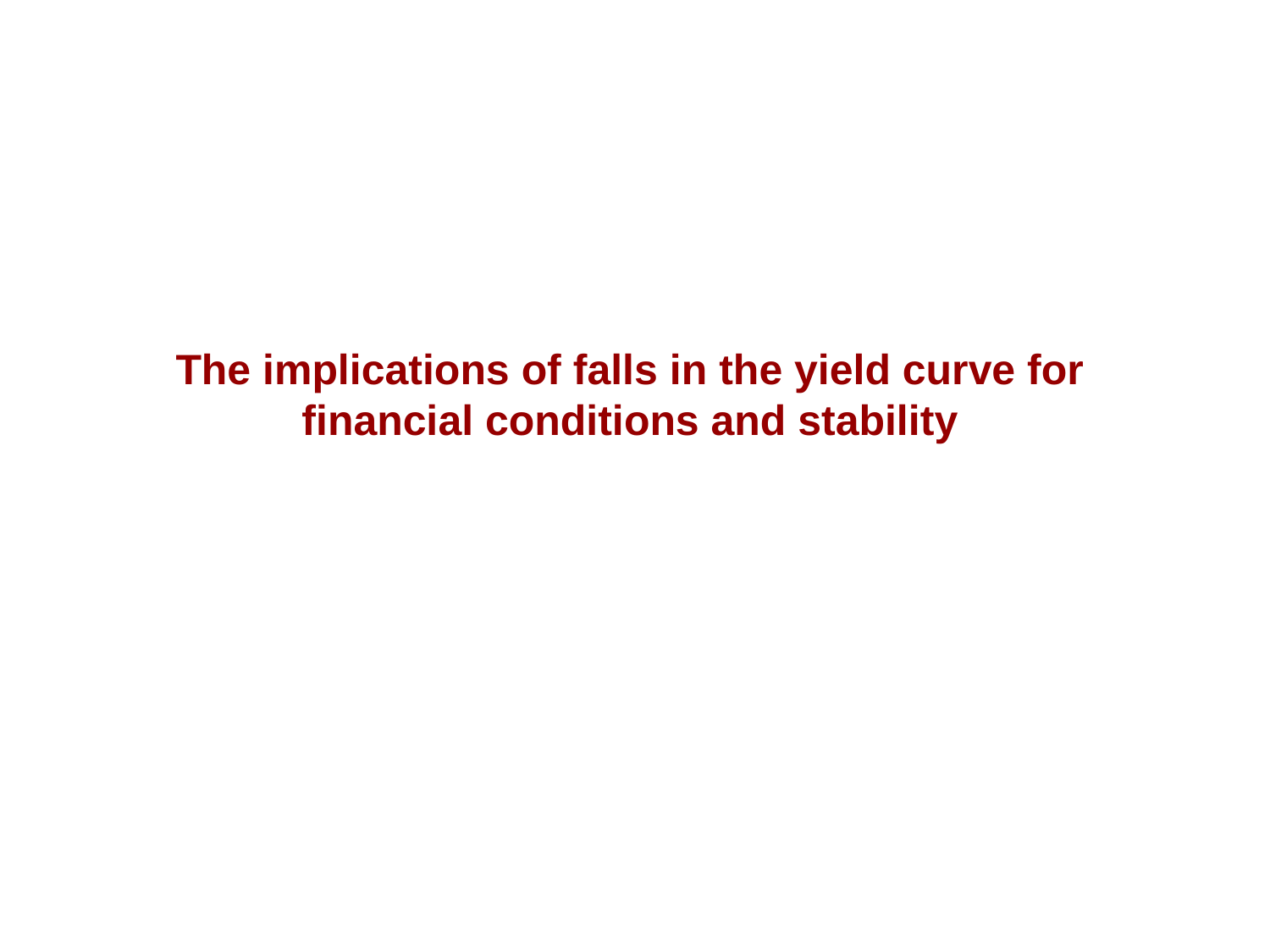

The implications of falls in the yield curve for
financial conditions and stability